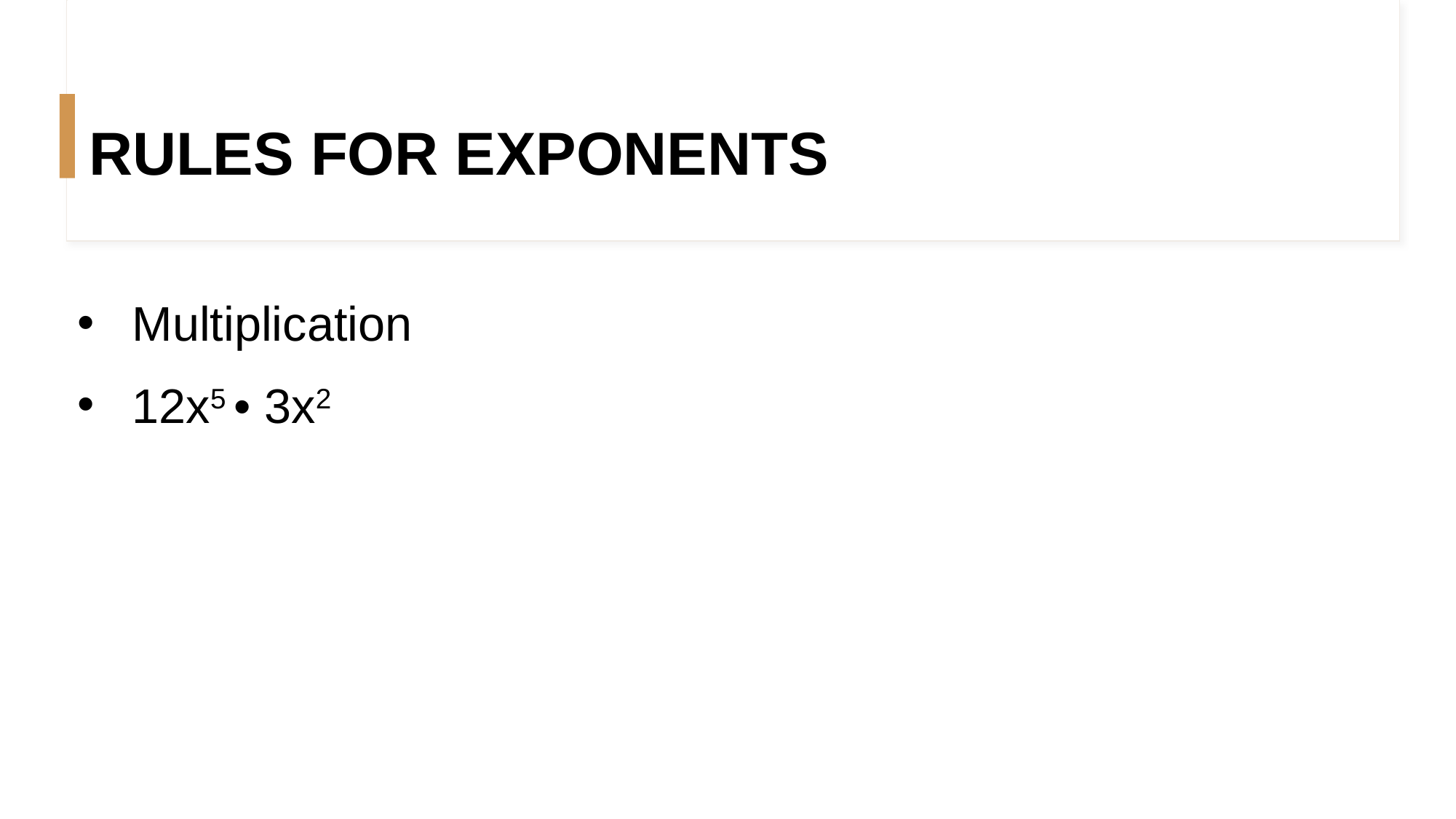

# RULES FOR EXPONENTS
Multiplication
12x5 • 3x2